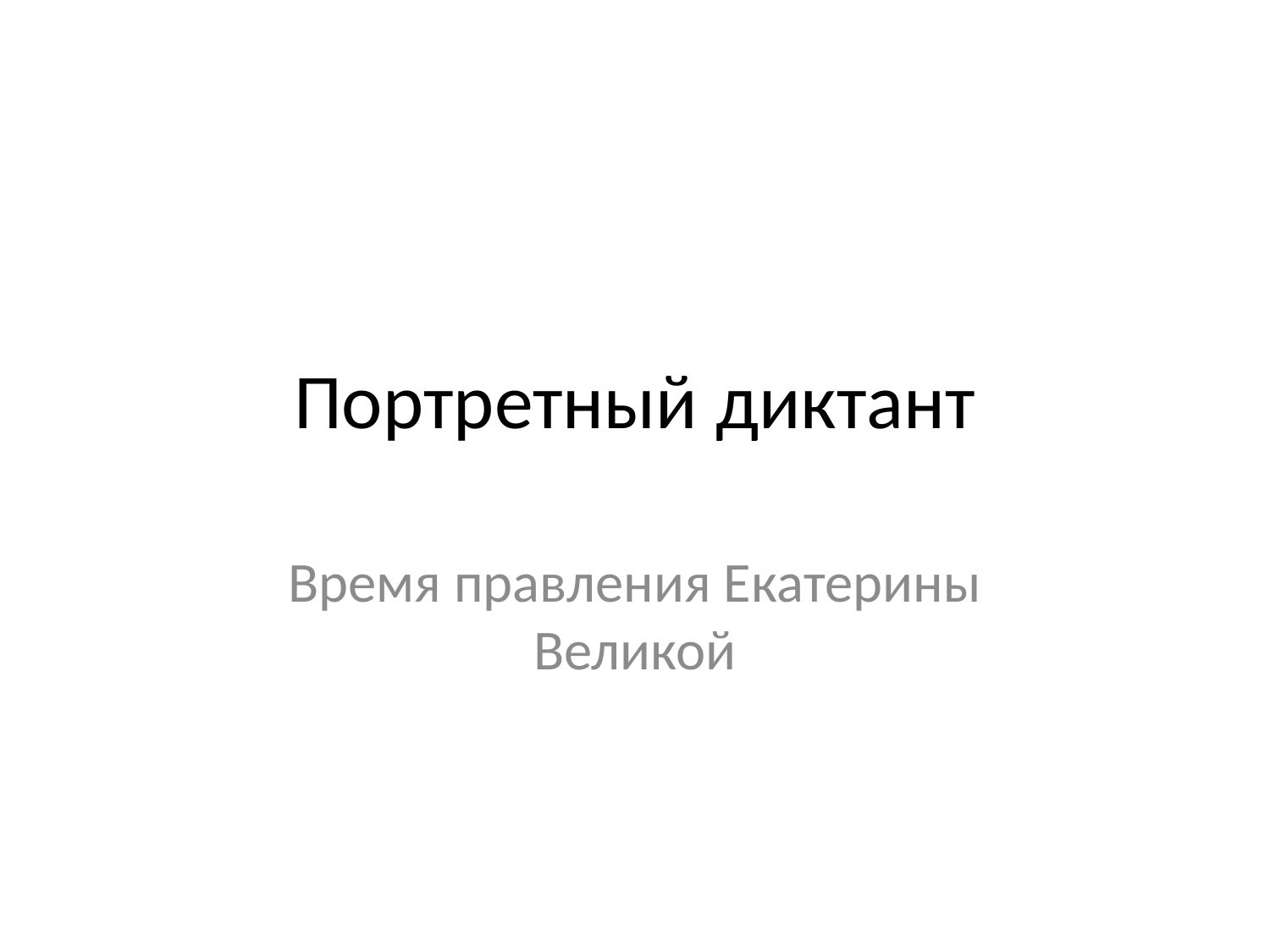

# Портретный диктант
Время правления Екатерины Великой